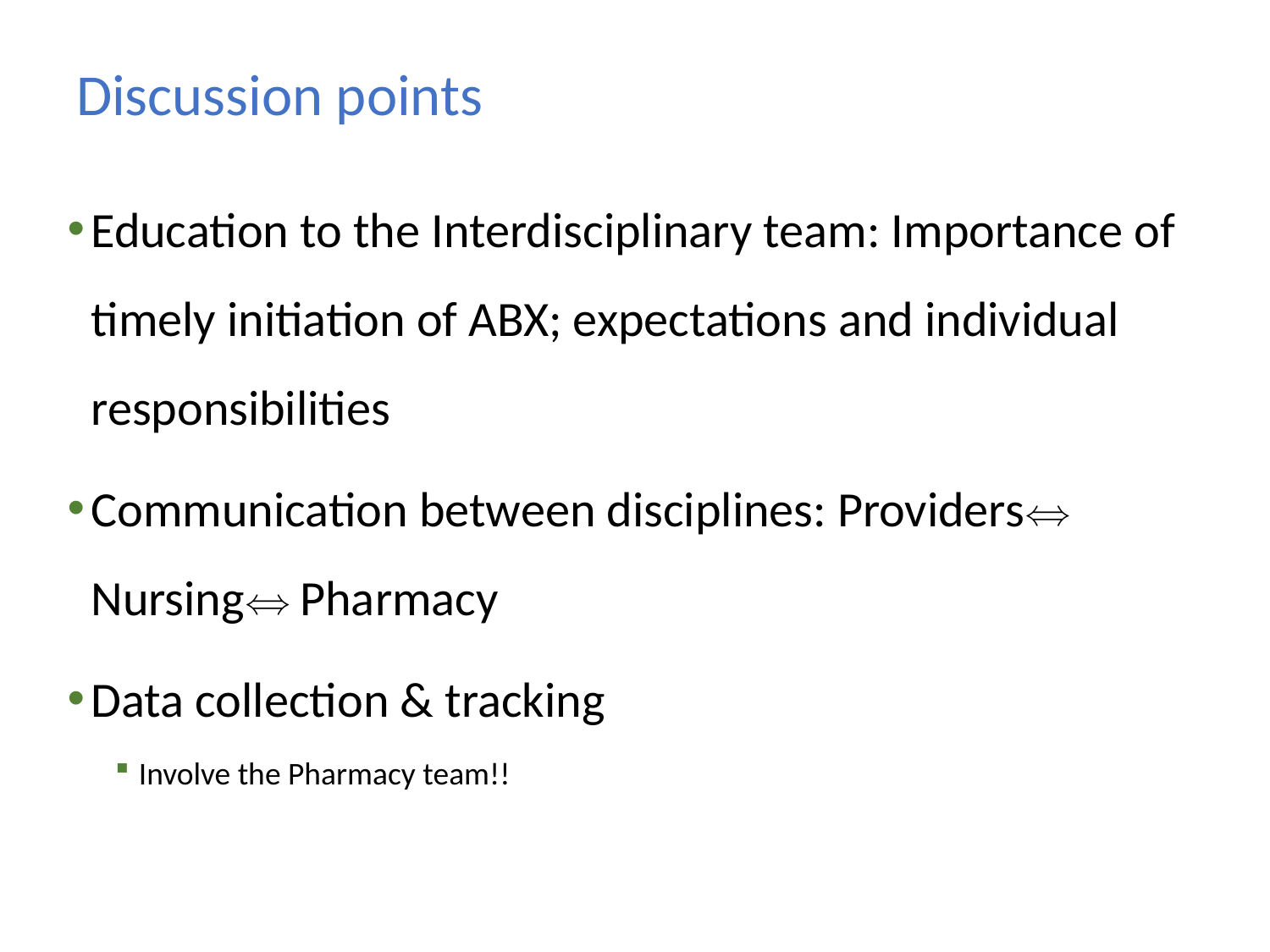

# Discussion points
Education to the Interdisciplinary team: Importance of timely initiation of ABX; expectations and individual responsibilities
Communication between disciplines: Providers⇔ Nursing⇔ Pharmacy
Data collection & tracking
Involve the Pharmacy team!!